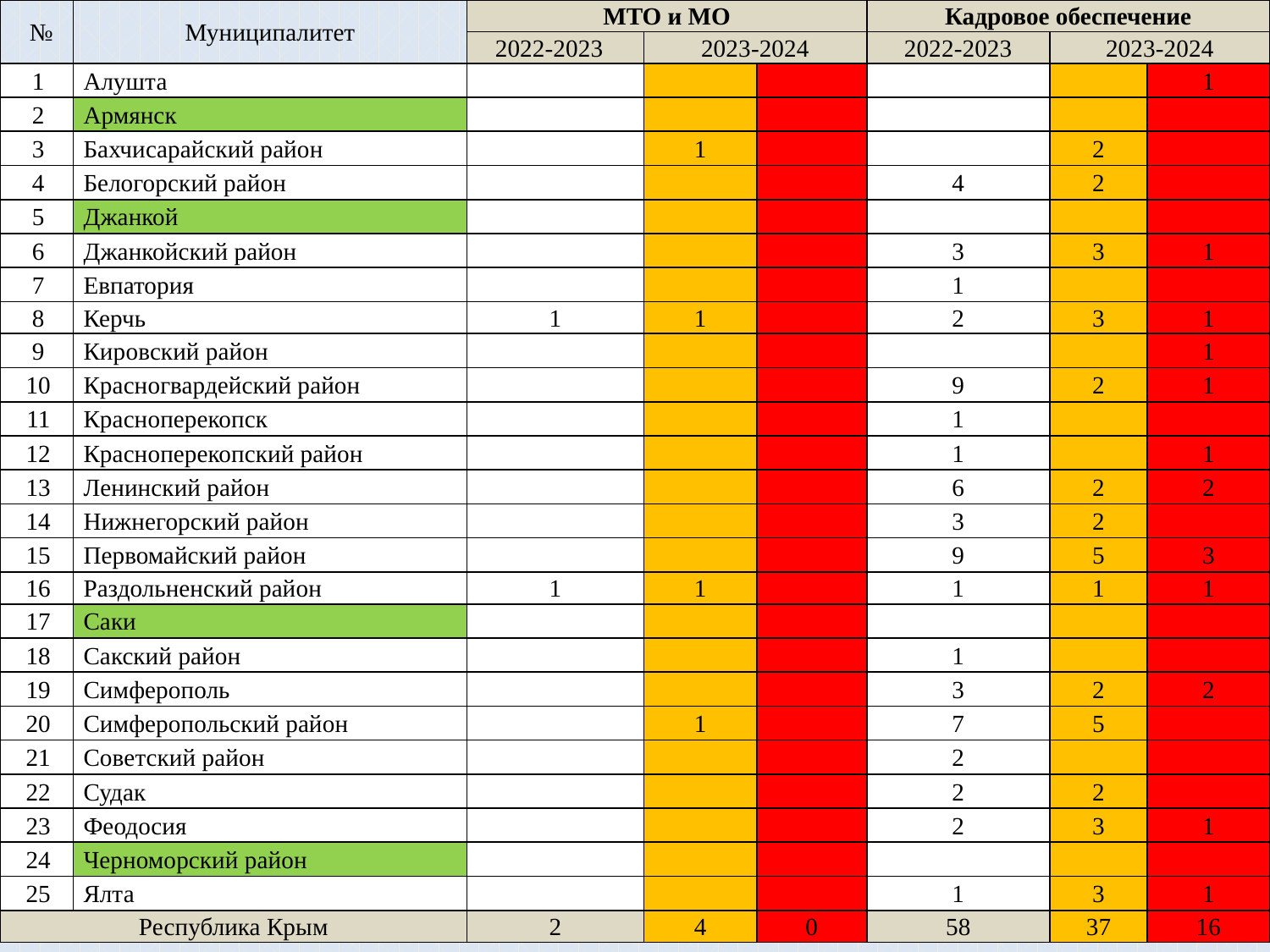

| № | Муниципалитет | МТО и МО |  |  | Кадровое обеспечение |  |  |
| --- | --- | --- | --- | --- | --- | --- | --- |
|  |  | 2022-2023 | 2023-2024 |  | 2022-2023 | 2023-2024 |  |
| 1 | Алушта |  |  |  |  |  | 1 |
| 2 | Армянск |  |  |  |  |  |  |
| 3 | Бахчисарайский район |  | 1 |  |  | 2 |  |
| 4 | Белогорский район |  |  |  | 4 | 2 |  |
| 5 | Джанкой |  |  |  |  |  |  |
| 6 | Джанкойский район |  |  |  | 3 | 3 | 1 |
| 7 | Евпатория |  |  |  | 1 |  |  |
| 8 | Керчь | 1 | 1 |  | 2 | 3 | 1 |
| 9 | Кировский район |  |  |  |  |  | 1 |
| 10 | Красногвардейский район |  |  |  | 9 | 2 | 1 |
| 11 | Красноперекопск |  |  |  | 1 |  |  |
| 12 | Красноперекопский район |  |  |  | 1 |  | 1 |
| 13 | Ленинский район |  |  |  | 6 | 2 | 2 |
| 14 | Нижнегорский район |  |  |  | 3 | 2 |  |
| 15 | Первомайский район |  |  |  | 9 | 5 | 3 |
| 16 | Раздольненский район | 1 | 1 |  | 1 | 1 | 1 |
| 17 | Саки |  |  |  |  |  |  |
| 18 | Сакский район |  |  |  | 1 |  |  |
| 19 | Симферополь |  |  |  | 3 | 2 | 2 |
| 20 | Симферопольский район |  | 1 |  | 7 | 5 |  |
| 21 | Советский район |  |  |  | 2 |  |  |
| 22 | Судак |  |  |  | 2 | 2 |  |
| 23 | Феодосия |  |  |  | 2 | 3 | 1 |
| 24 | Черноморский район |  |  |  |  |  |  |
| 25 | Ялта |  |  |  | 1 | 3 | 1 |
| Республика Крым |  | 2 | 4 | 0 | 58 | 37 | 16 |